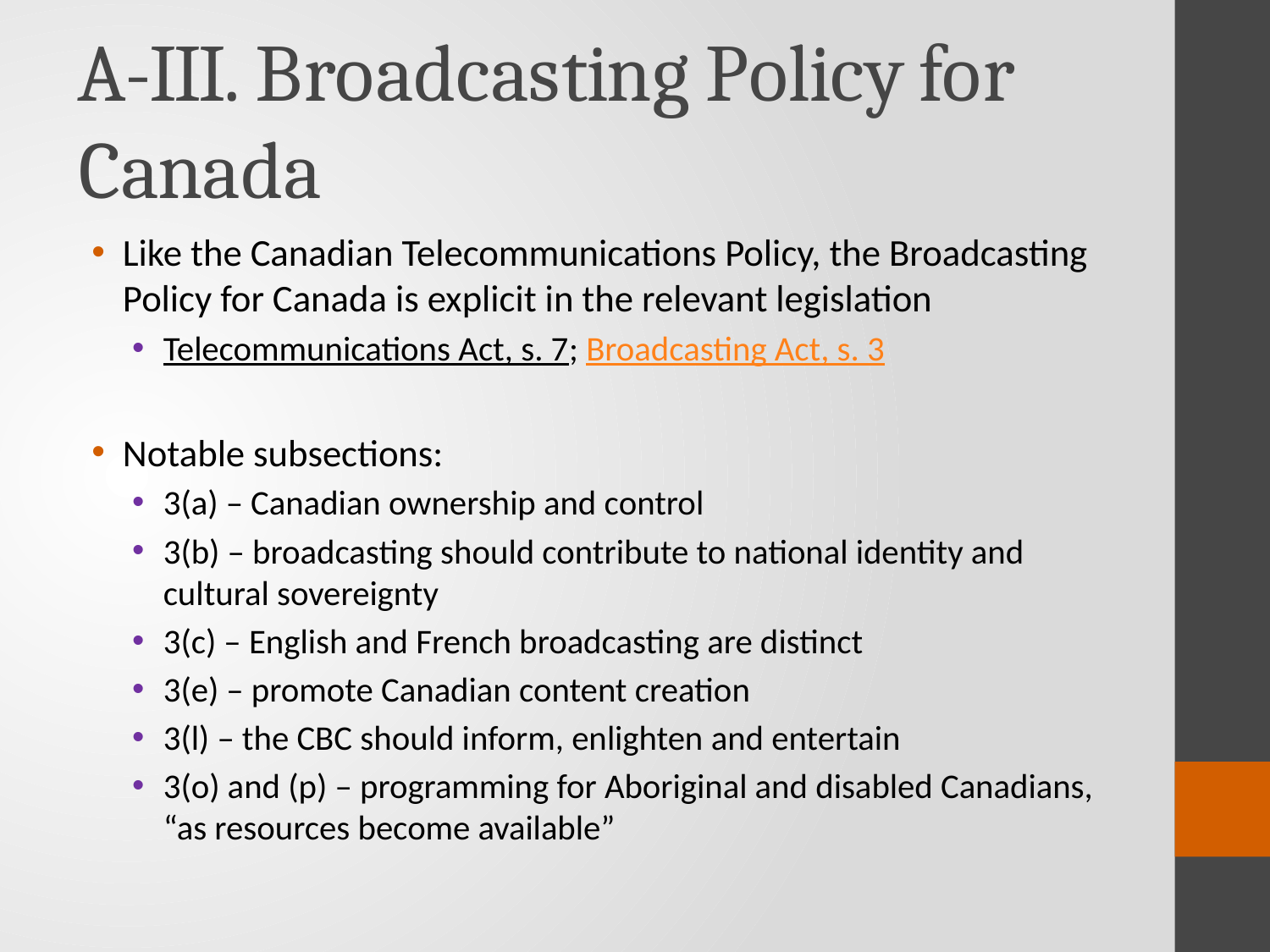

# A-III. Broadcasting Policy for Canada
Like the Canadian Telecommunications Policy, the Broadcasting Policy for Canada is explicit in the relevant legislation
Telecommunications Act, s. 7; Broadcasting Act, s. 3

Notable subsections:
3(a) – Canadian ownership and control
3(b) – broadcasting should contribute to national identity and cultural sovereignty
3(c) – English and French broadcasting are distinct
3(e) – promote Canadian content creation
3(l) – the CBC should inform, enlighten and entertain
3(o) and (p) – programming for Aboriginal and disabled Canadians, “as resources become available”